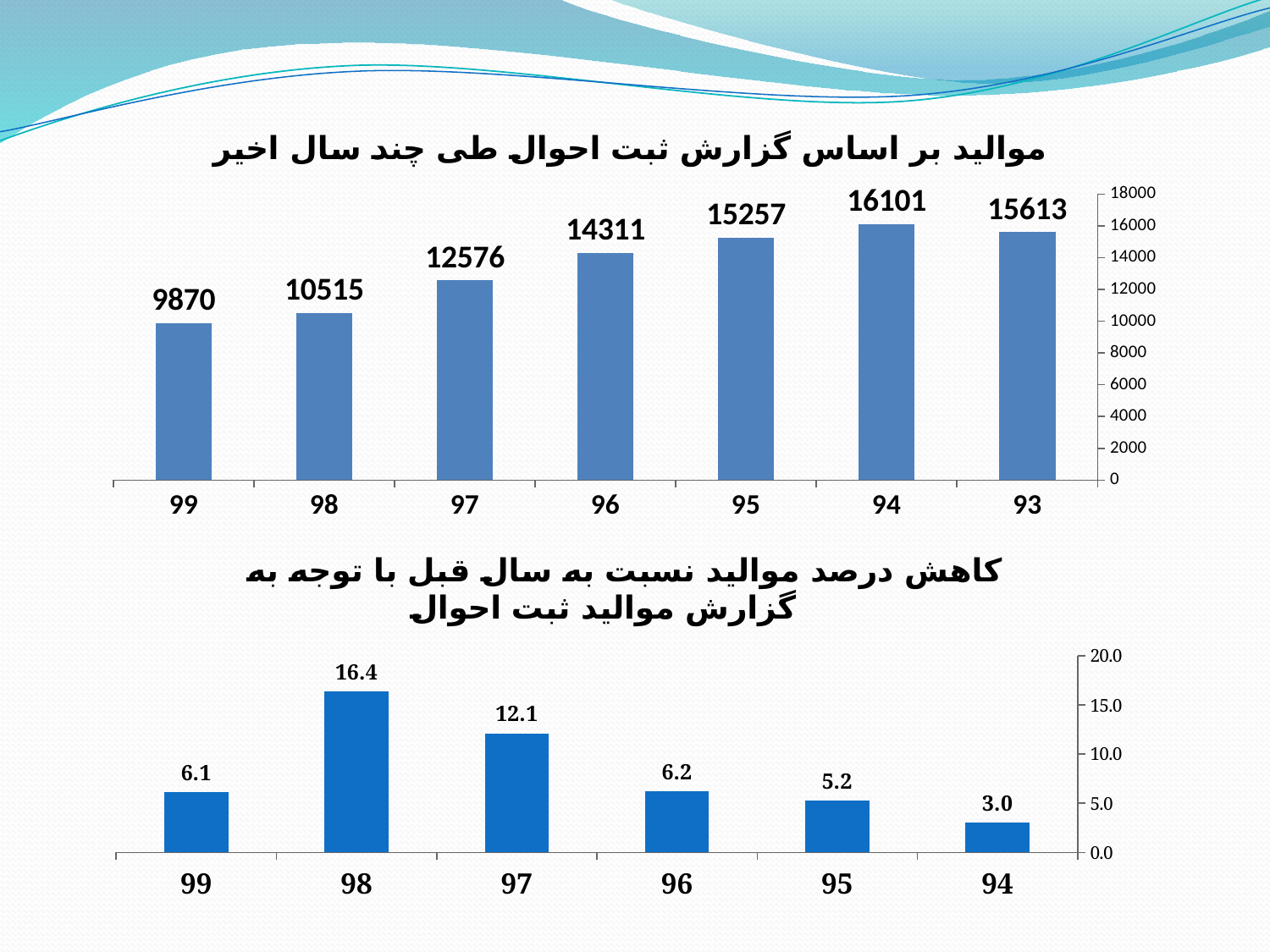

### Chart: موالید بر اساس گزارش ثبت احوال طی چند سال اخیر

| Category | موالید |
|---|---|
| 93 | 15613.0 |
| 94 | 16101.0 |
| 95 | 15257.0 |
| 96 | 14311.0 |
| 97 | 12576.0 |
| 98 | 10515.0 |
| 99 | 9870.0 |

### Chart:  کاهش درصد موالید نسبت به سال قبل با توجه به گزارش موالید ثبت احوال

| Category |  کاهش درصد  |
|---|---|
| 94 | 3.0308676479721726 |
| 95 | 5.241910440345322 |
| 96 | 6.200432588320112 |
| 97 | 12.123541331842645 |
| 98 | 16.388358778625957 |
| 99 | 6.134094151212551 |